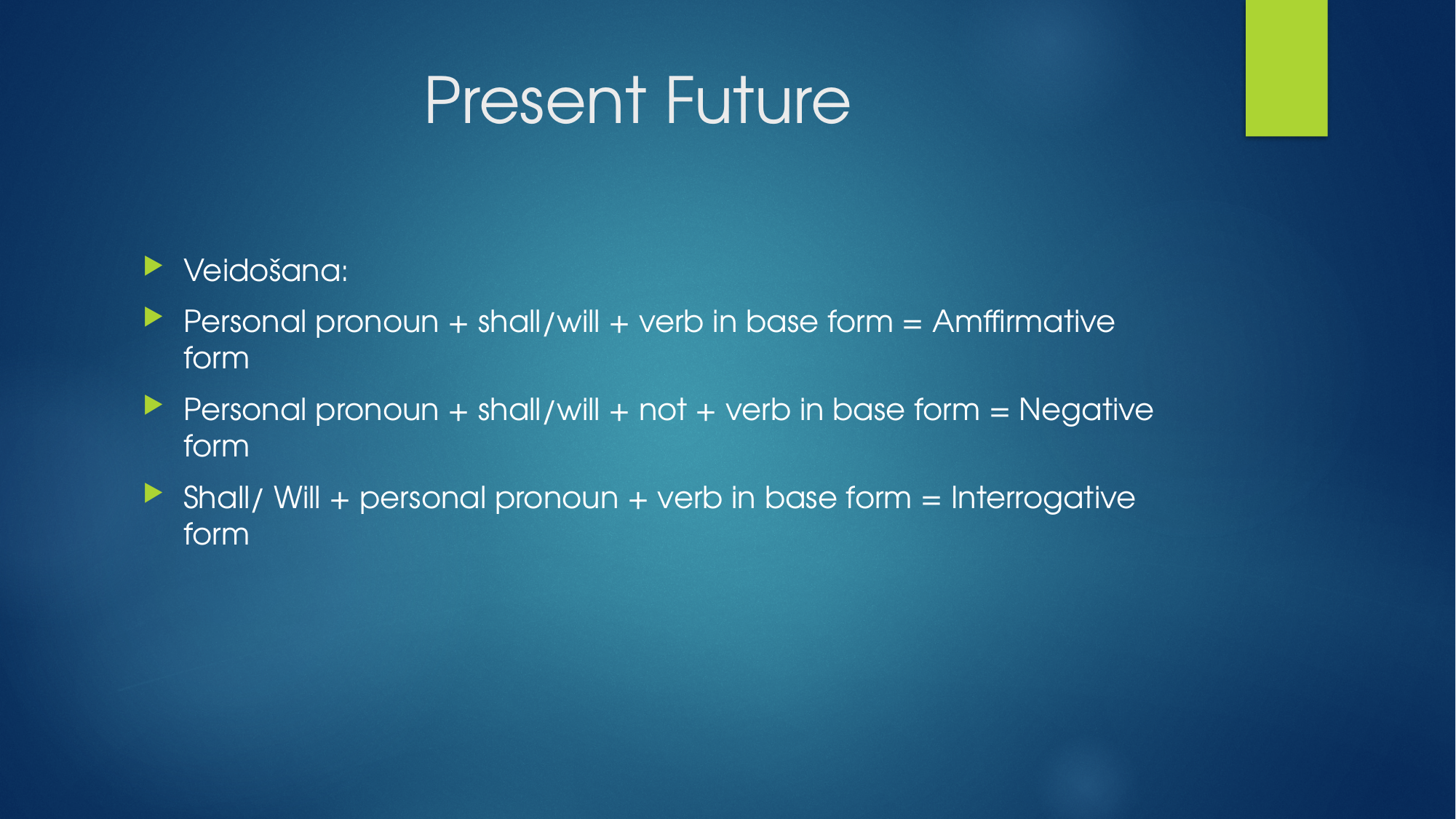

# Present Future
Veidošana:
Personal pronoun + shall/will + verb in base form = Amffirmative form
Personal pronoun + shall/will + not + verb in base form = Negative form
Shall/ Will + personal pronoun + verb in base form = Interrogative form